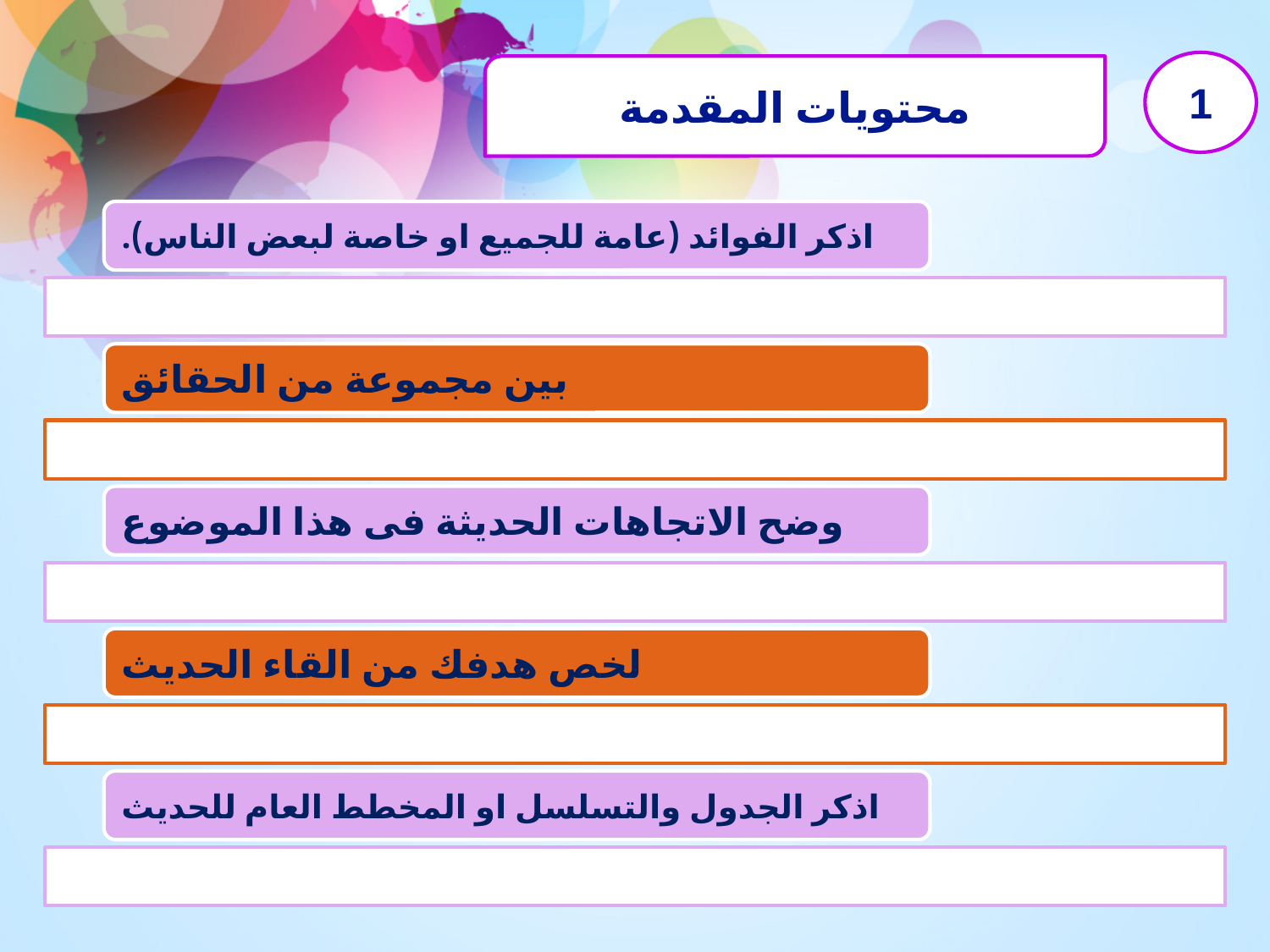

1
محتويات المقدمة
اذكر الفوائد (عامة للجميع او خاصة لبعض الناس).
بين مجموعة من الحقائق
اذكر الجدول والتسلسل او المخطط العام للحديث
لخص هدفك من القاء الحديث